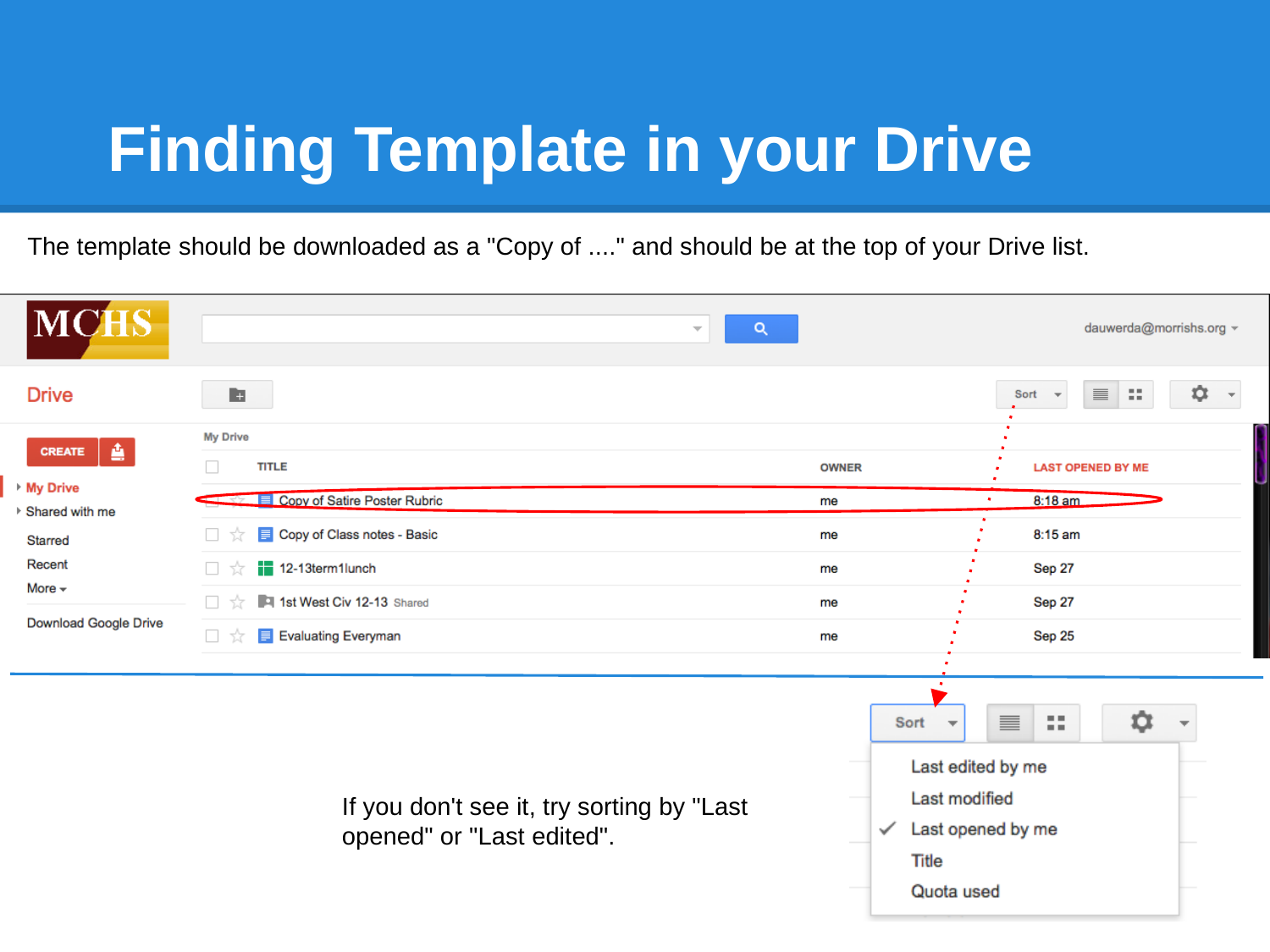

# Finding Template in your Drive
The template should be downloaded as a "Copy of ...." and should be at the top of your Drive list.

If you don't see it, try sorting by "Last opened" or "Last edited".